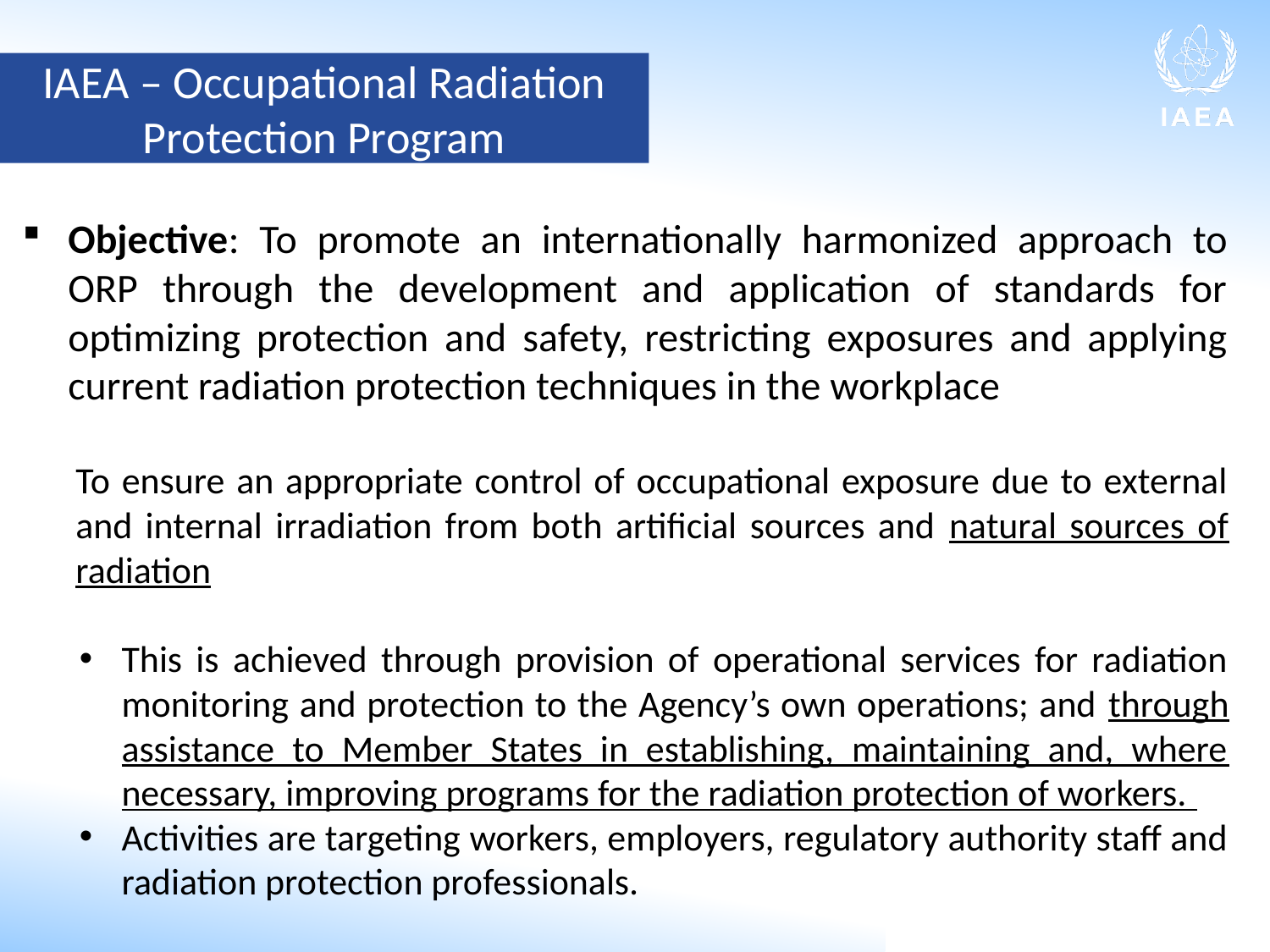

IAEA – Occupational Radiation Protection Program
Objective: To promote an internationally harmonized approach to ORP through the development and application of standards for optimizing protection and safety, restricting exposures and applying current radiation protection techniques in the workplace

To ensure an appropriate control of occupational exposure due to external and internal irradiation from both artificial sources and natural sources of radiation

This is achieved through provision of operational services for radiation monitoring and protection to the Agency’s own operations; and through assistance to Member States in establishing, maintaining and, where necessary, improving programs for the radiation protection of workers.
Activities are targeting workers, employers, regulatory authority staff and radiation protection professionals.